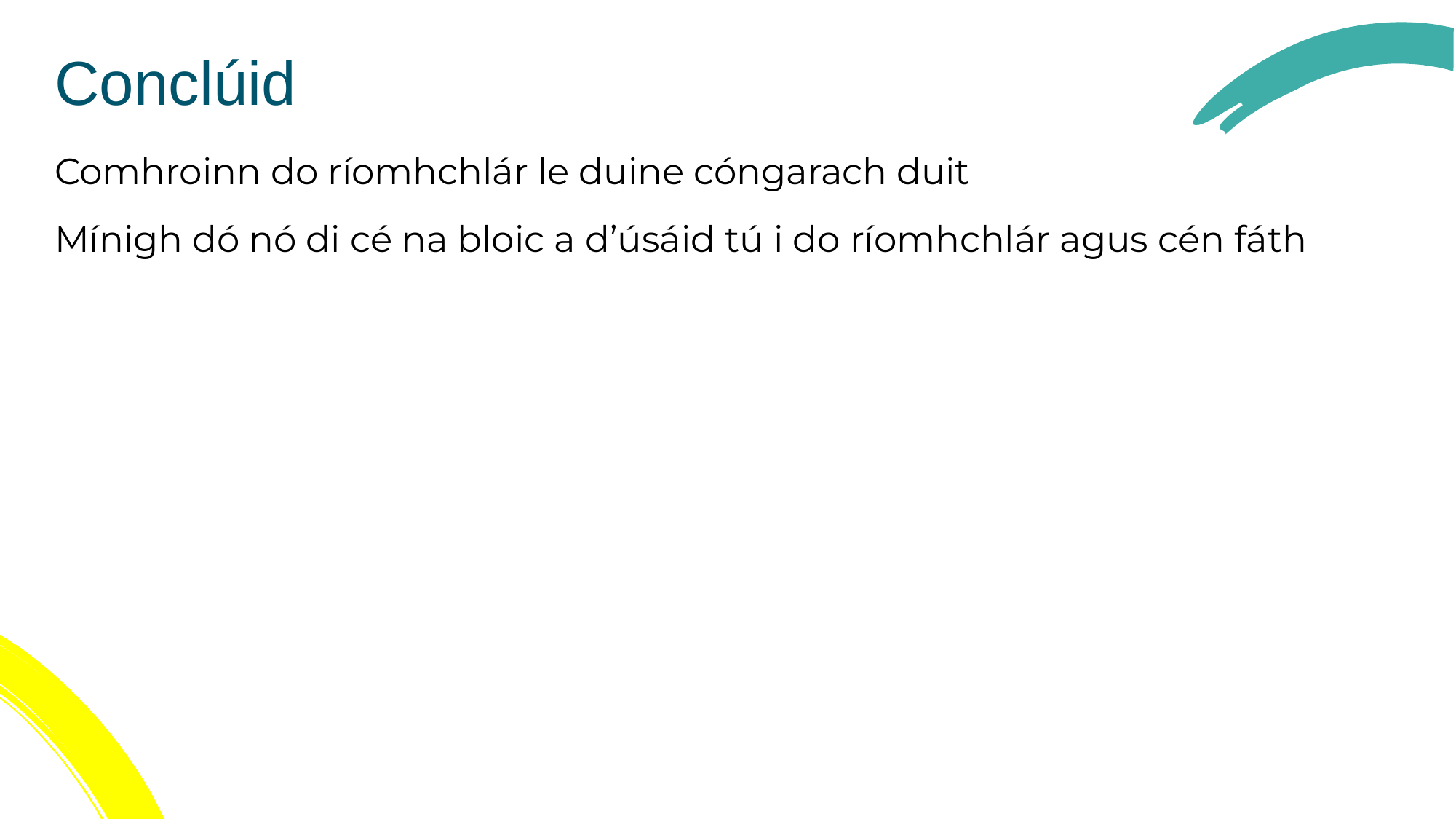

# Conclúid
Comhroinn do ríomhchlár le duine cóngarach duit
Mínigh dó nó di cé na bloic a d’úsáid tú i do ríomhchlár agus cén fáth